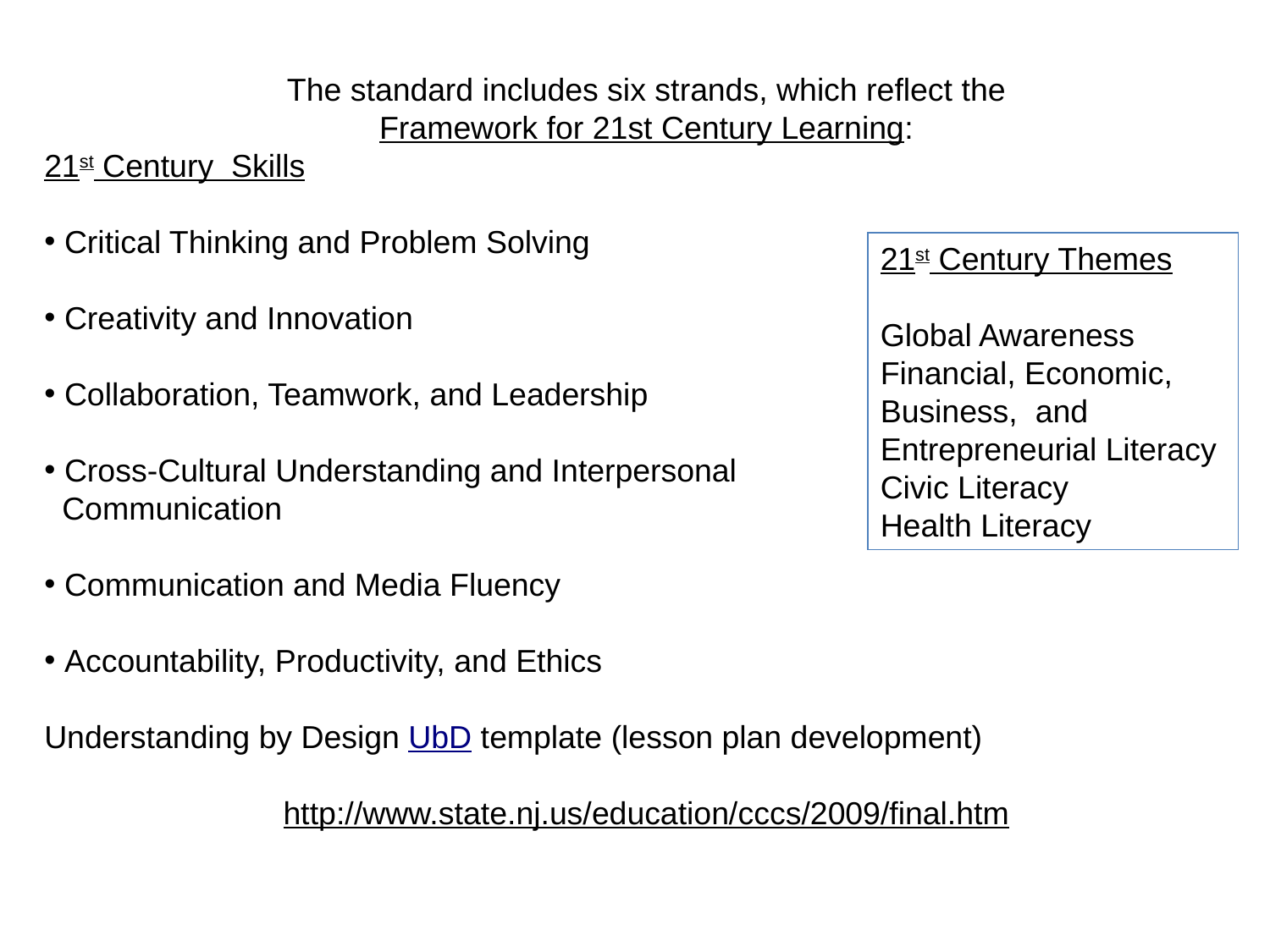

The standard includes six strands, which reflect the
Framework for 21st Century Learning:
21st Century  Skills

 Critical Thinking and Problem Solving

 Creativity and Innovation

 Collaboration, Teamwork, and Leadership

 Cross-Cultural Understanding and Interpersonal
  Communication

 Communication and Media Fluency

 Accountability, Productivity, and Ethics

Understanding by Design UbD template (lesson plan development)

http://www.state.nj.us/education/cccs/2009/final.htm
21st Century Themes

Global Awareness
Financial, Economic, Business,  and Entrepreneurial Literacy
Civic Literacy
Health Literacy